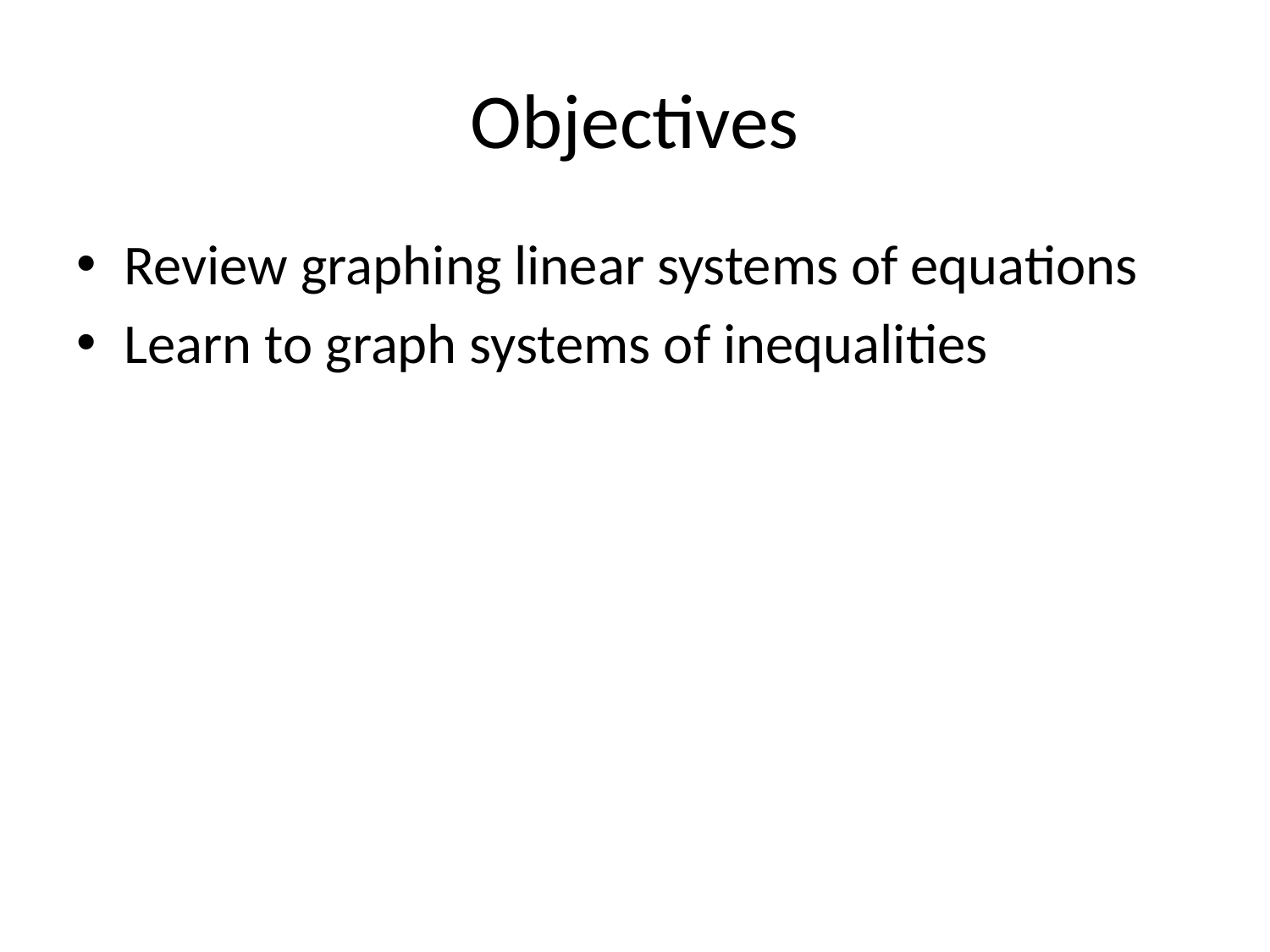

# Objectives
Review graphing linear systems of equations
Learn to graph systems of inequalities